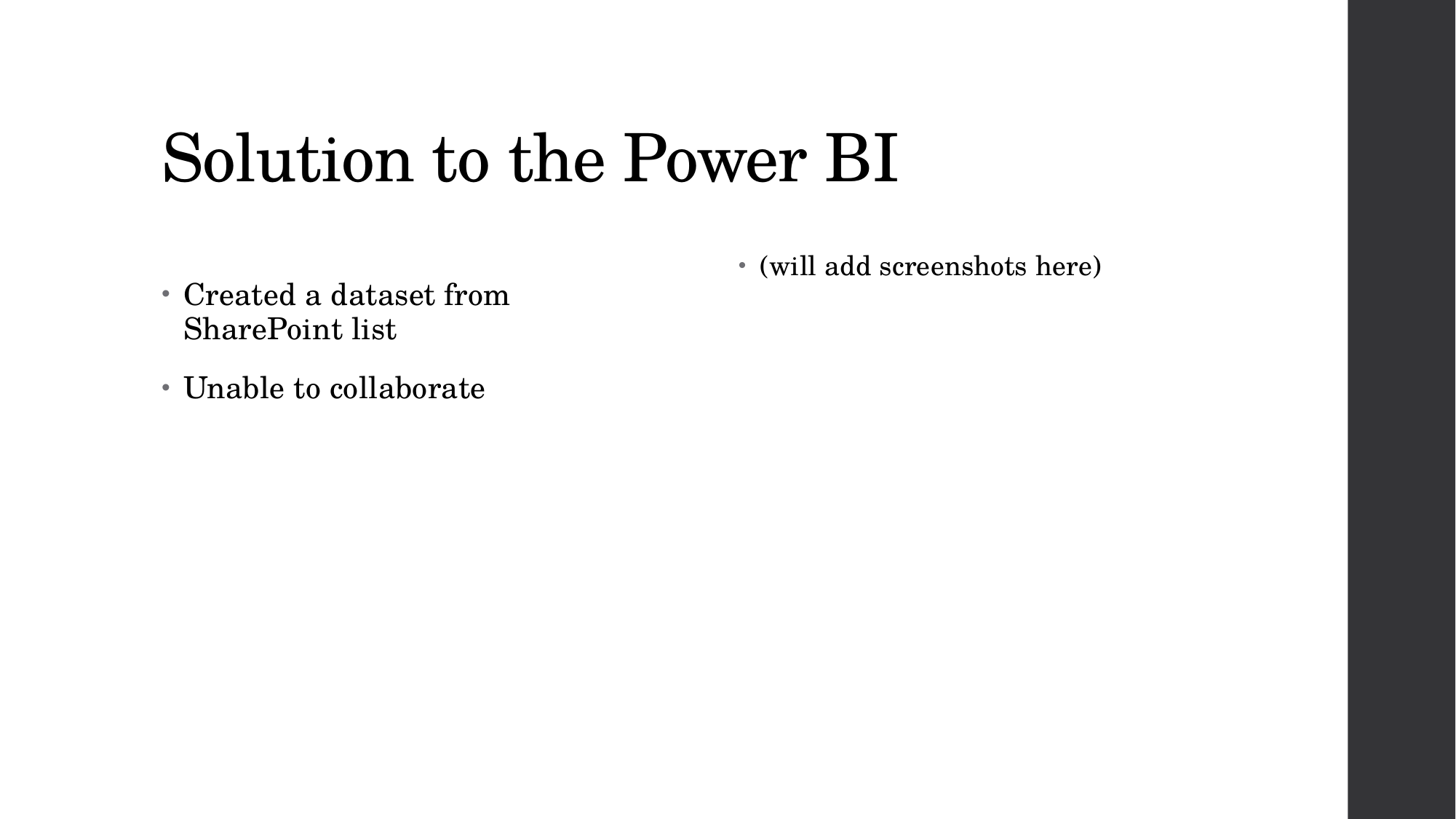

# Solution to the Power BI
(will add screenshots here)
Created a dataset from SharePoint list
Unable to collaborate